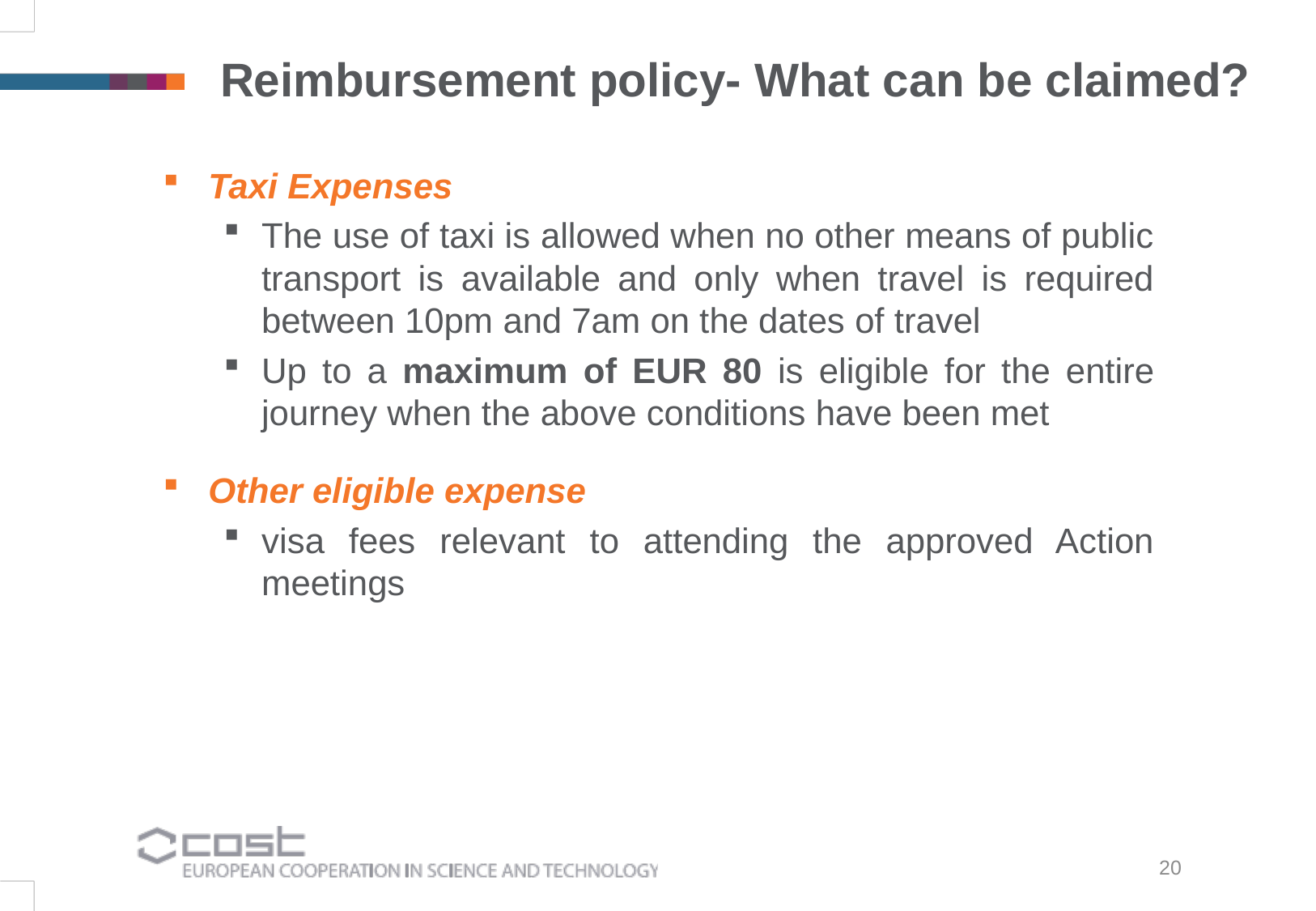

Reimbursement policy- What can be claimed?

Taxi Expenses
The use of taxi is allowed when no other means of public transport is available and only when travel is required between 10pm and 7am on the dates of travel
Up to a maximum of EUR 80 is eligible for the entire journey when the above conditions have been met

Other eligible expense
visa fees relevant to attending the approved Action meetings

20